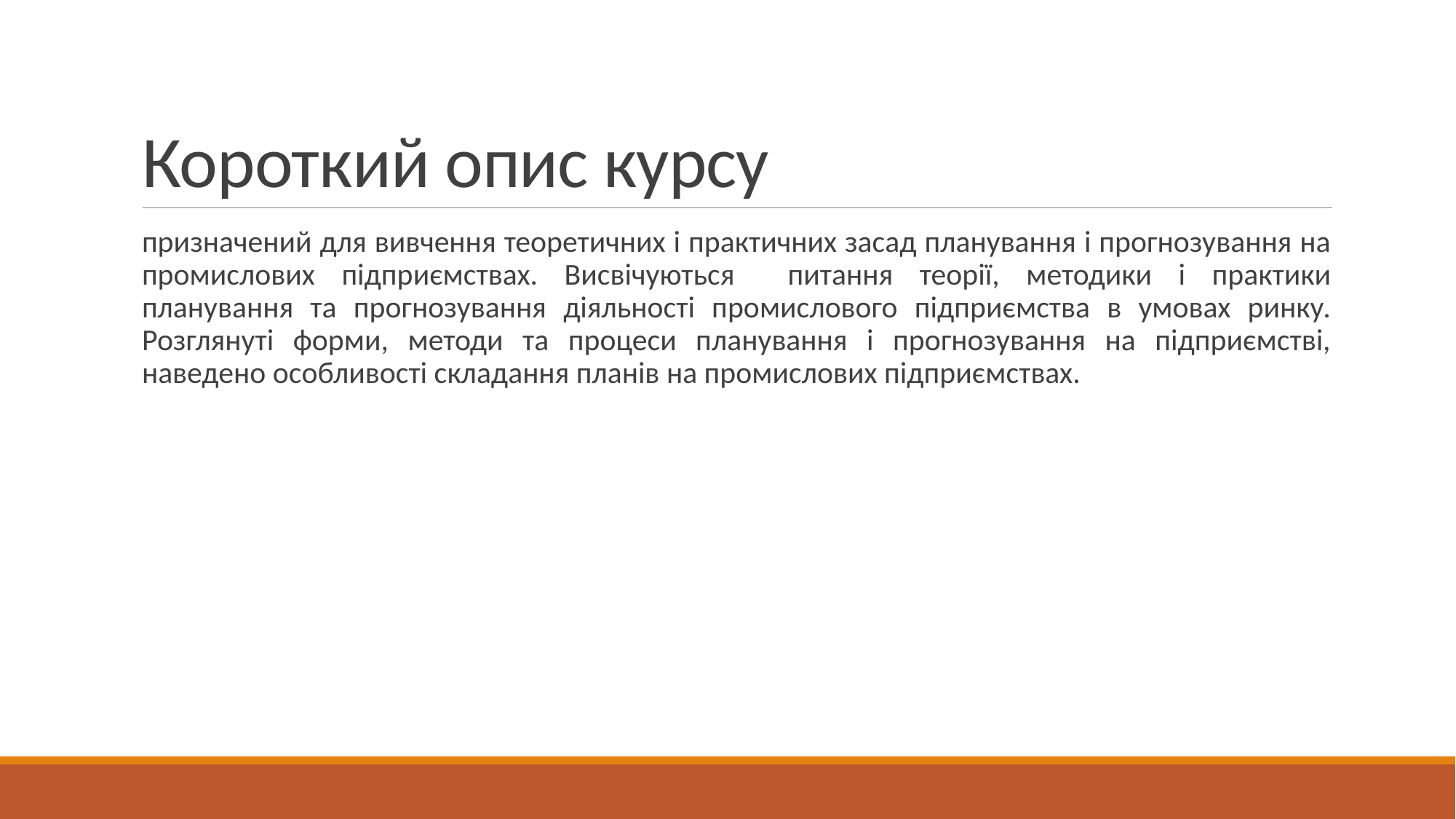

# Короткий опис курсу
призначений для вивчення теоретичних і практичних засад планування і прогнозування на промислових підприємствах. Висвічуються  питання теорії, методики і практики планування та прогнозування діяльності промислового підприємства в умовах ринку. Розглянуті форми, методи та процеси планування і прогнозування на підприємстві, наведено особливості складання планів на промислових підприємствах.